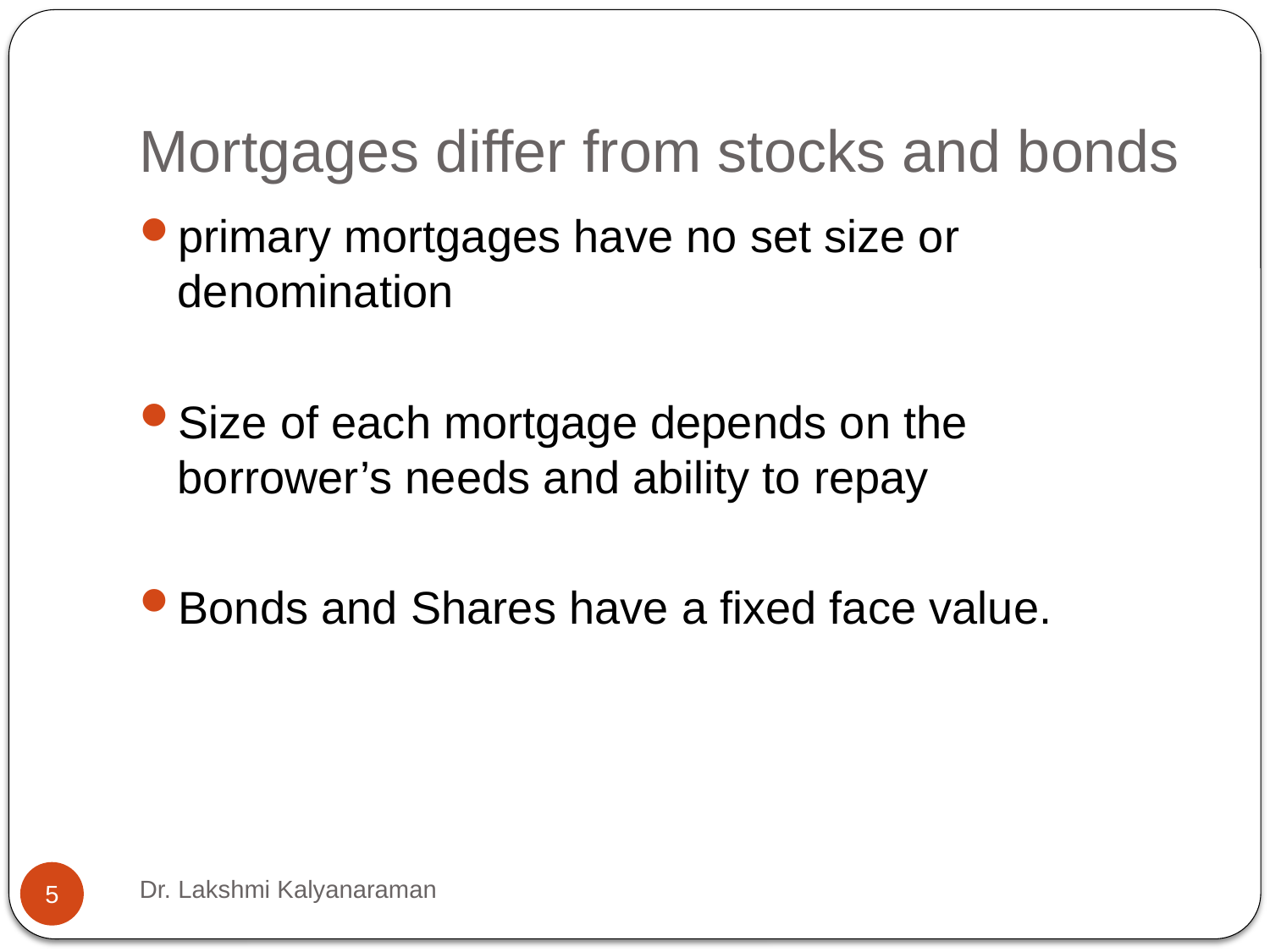

# Mortgages differ from stocks and bonds
primary mortgages have no set size or denomination

Size of each mortgage depends on the borrower’s needs and ability to repay

Bonds and Shares have a fixed face value.

Dr. Lakshmi Kalyanaraman
5